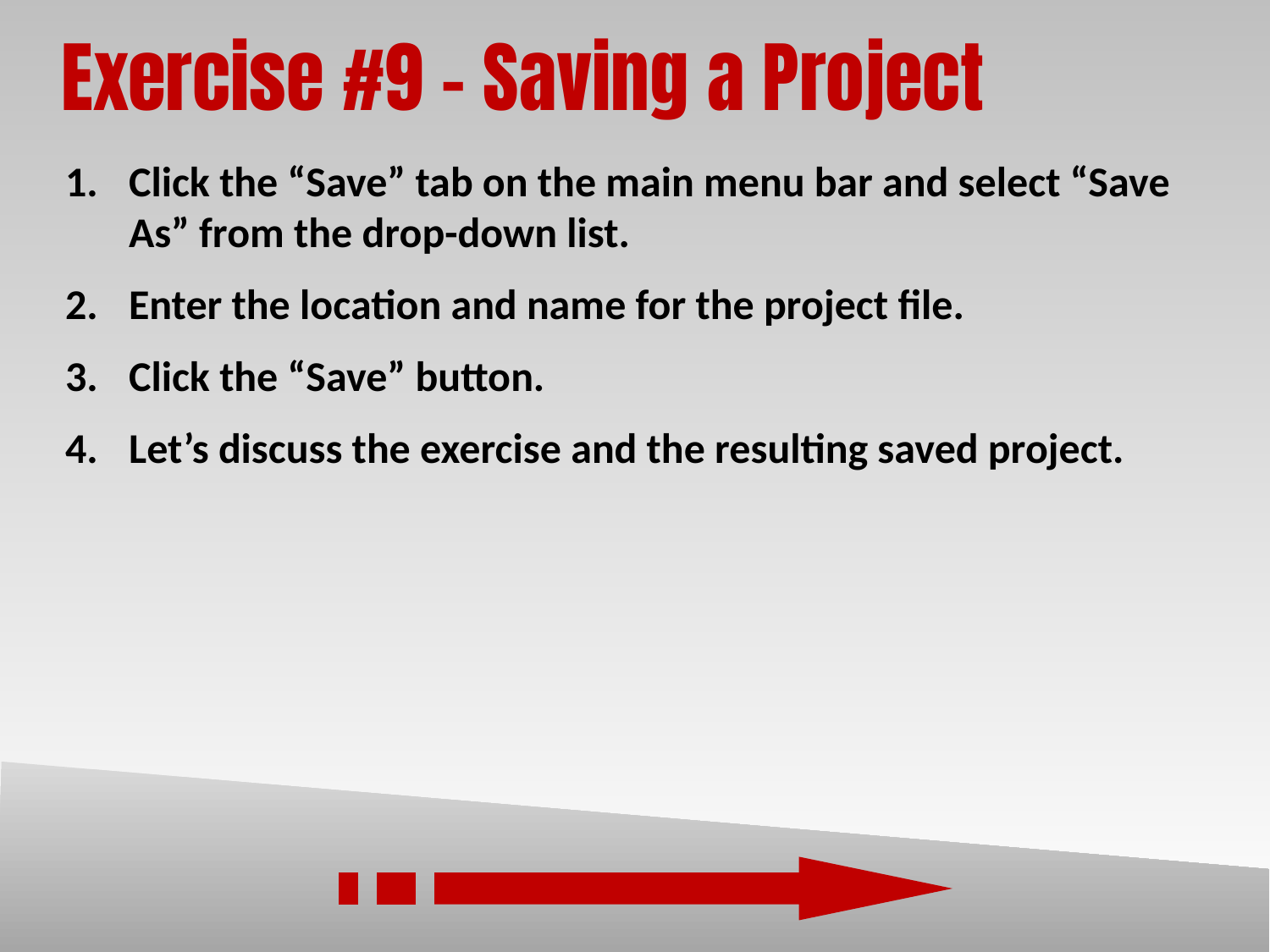

Exercise #9 – Saving a Project
Click the “Save” tab on the main menu bar and select “Save As” from the drop-down list.
Enter the location and name for the project file.
Click the “Save” button.
Let’s discuss the exercise and the resulting saved project.